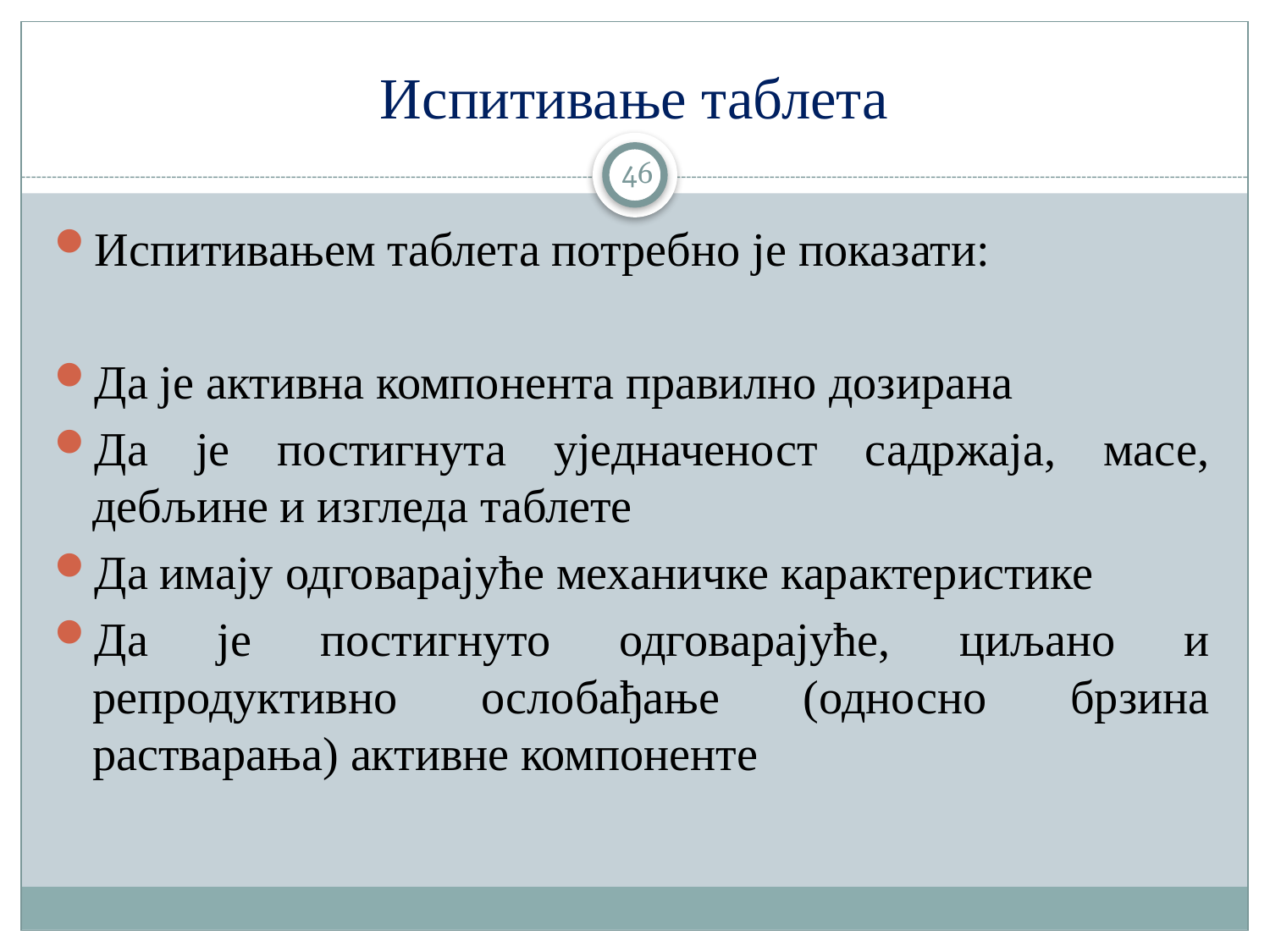

# Испитивање таблета
46
Испитивањем таблета потребно је показати:

Да је активна компонента правилно дозирана
Да је постигнута уједначеност садржаја, масе, дебљине и изгледа таблете
Да имају одговарајуће механичке карактеристике
Да је постигнуто одговарајуће, циљано и репродуктивно ослобађање (односно брзина растварања) активне компоненте